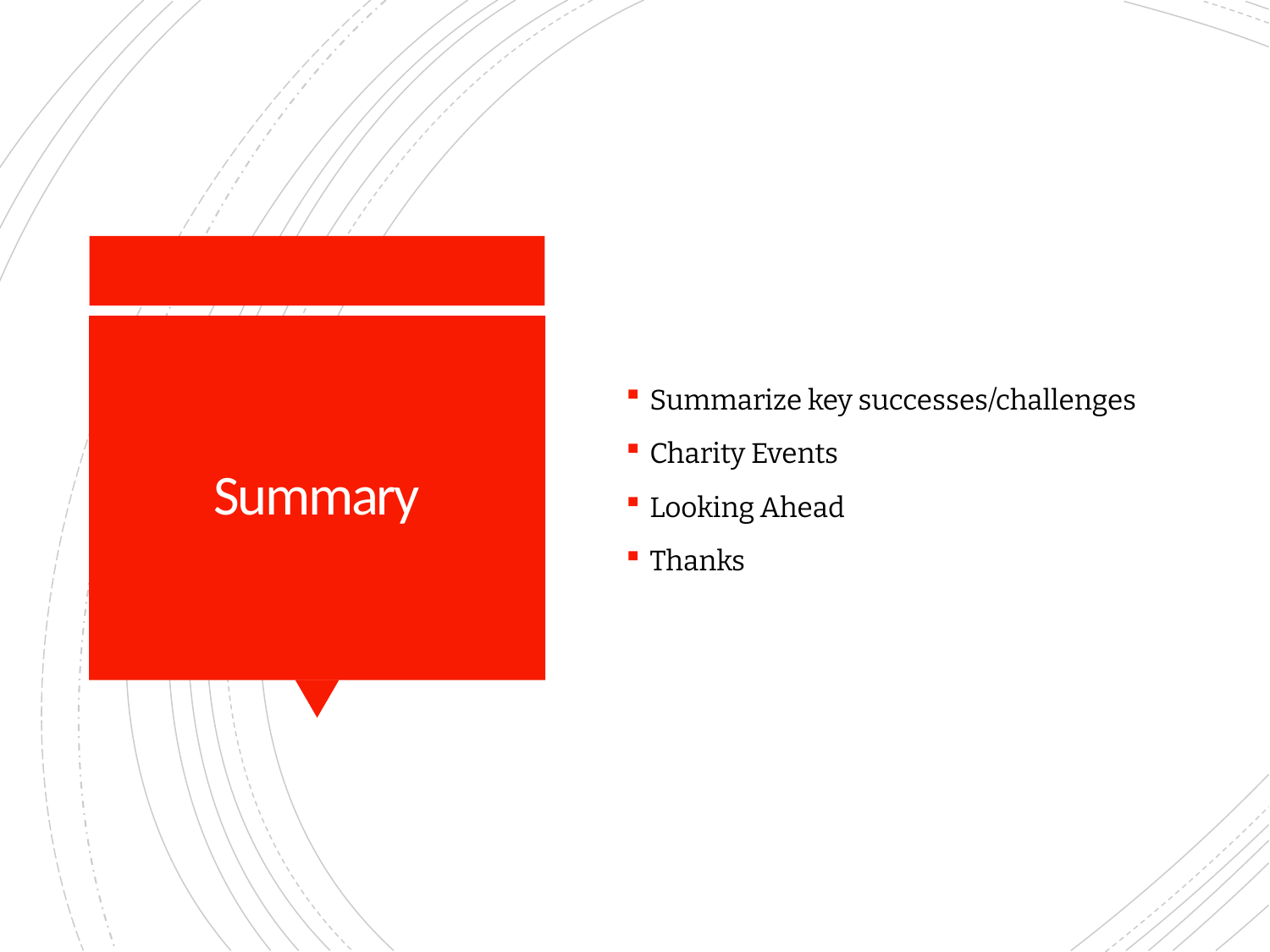

Summarize key successes/challenges
Charity Events
Looking Ahead
Thanks
# Summary